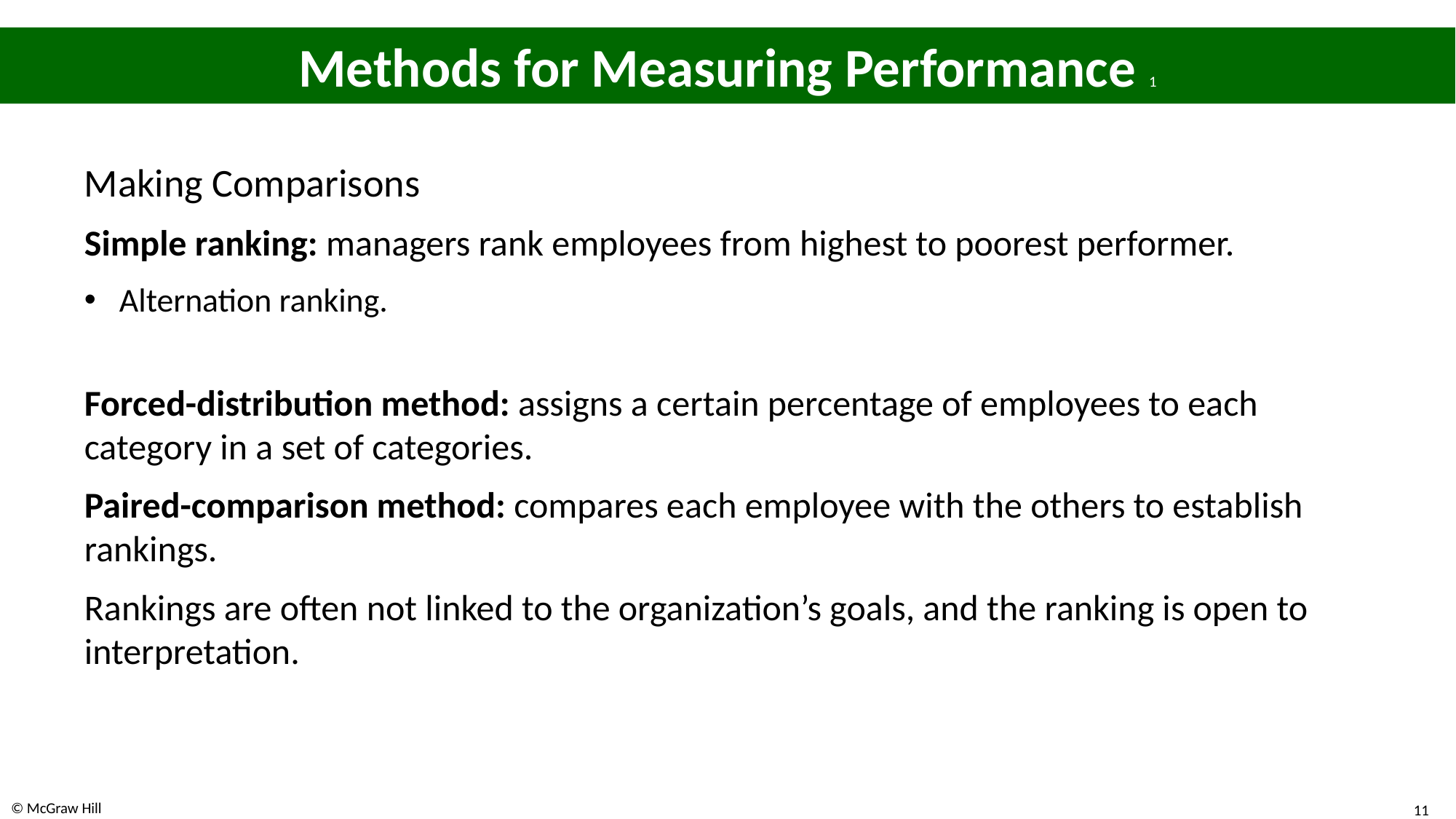

# Methods for Measuring Performance 1
Making Comparisons
Simple ranking: managers rank employees from highest to poorest performer.
Alternation ranking.
Forced-distribution method: assigns a certain percentage of employees to each category in a set of categories.
Paired-comparison method: compares each employee with the others to establish rankings.
Rankings are often not linked to the organization’s goals, and the ranking is open to interpretation.